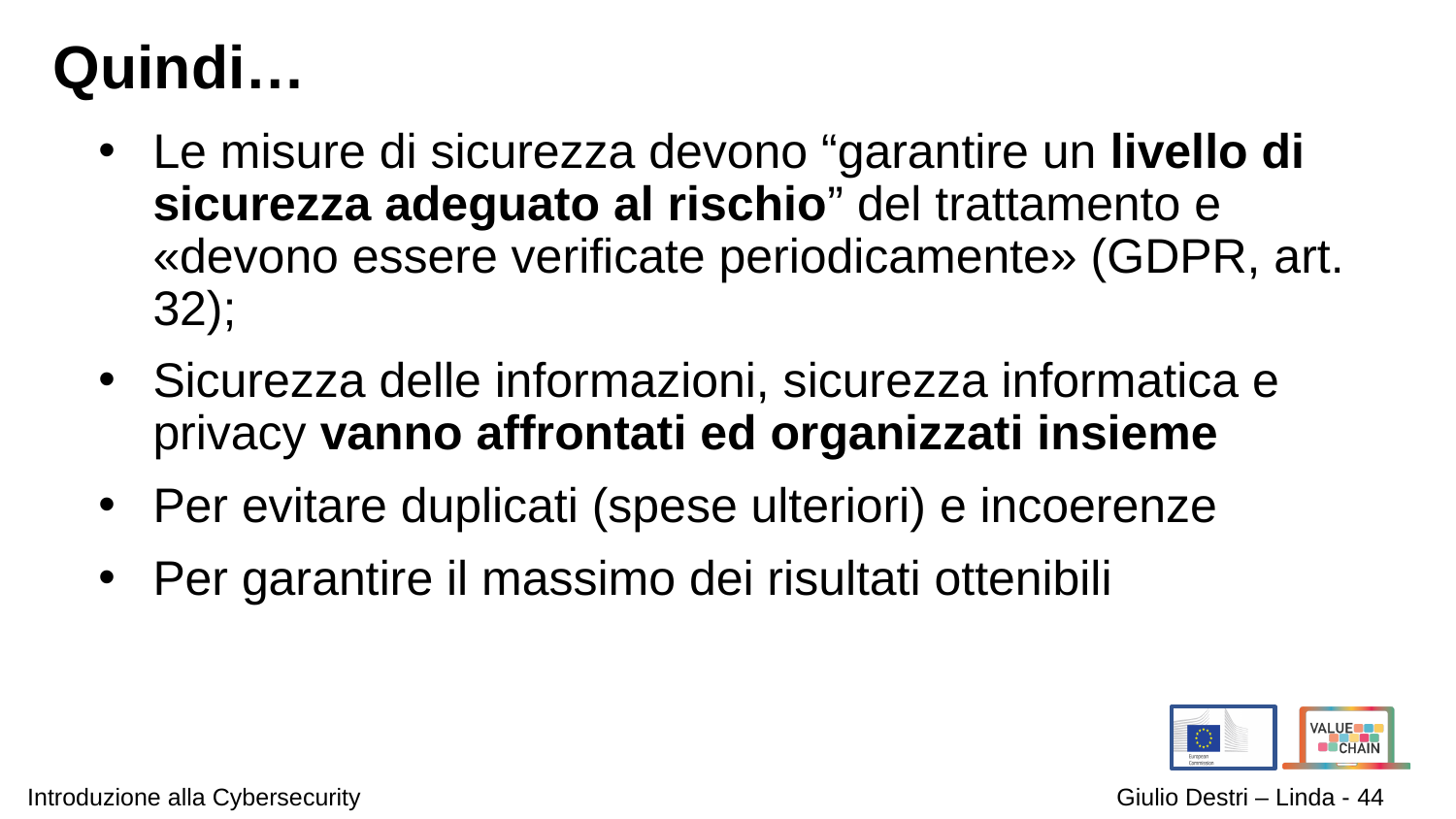

# Quindi…
Le misure di sicurezza devono “garantire un livello di sicurezza adeguato al rischio” del trattamento e «devono essere verificate periodicamente» (GDPR, art. 32);
Sicurezza delle informazioni, sicurezza informatica e privacy vanno affrontati ed organizzati insieme
Per evitare duplicati (spese ulteriori) e incoerenze
Per garantire il massimo dei risultati ottenibili